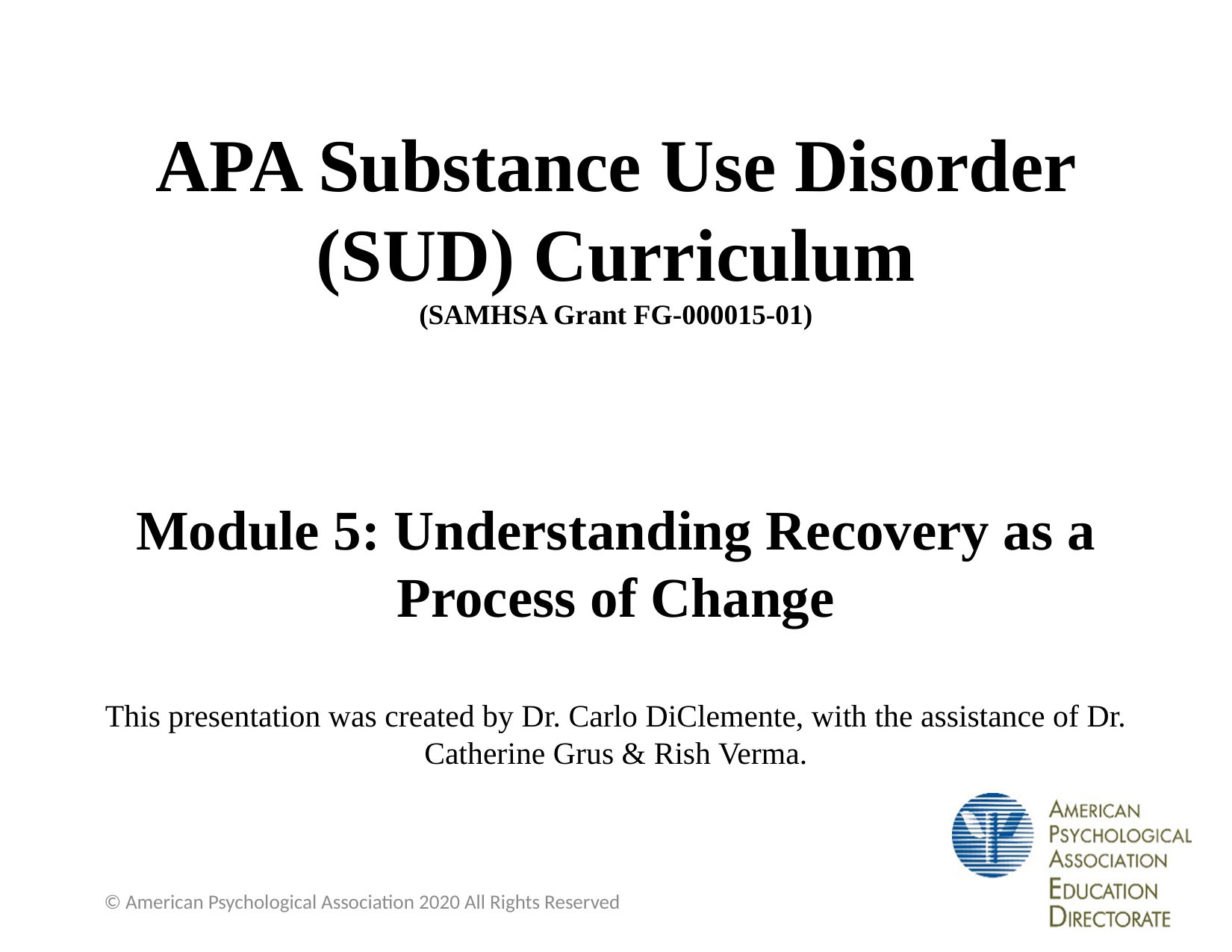

# APA Substance Use Disorder (SUD) Curriculum (SAMHSA Grant FG-000015-01) Module 5: Understanding Recovery as a Process of Change This presentation was created by Dr. Carlo DiClemente, with the assistance of Dr. Catherine Grus & Rish Verma.
© American Psychological Association 2020 All Rights Reserved